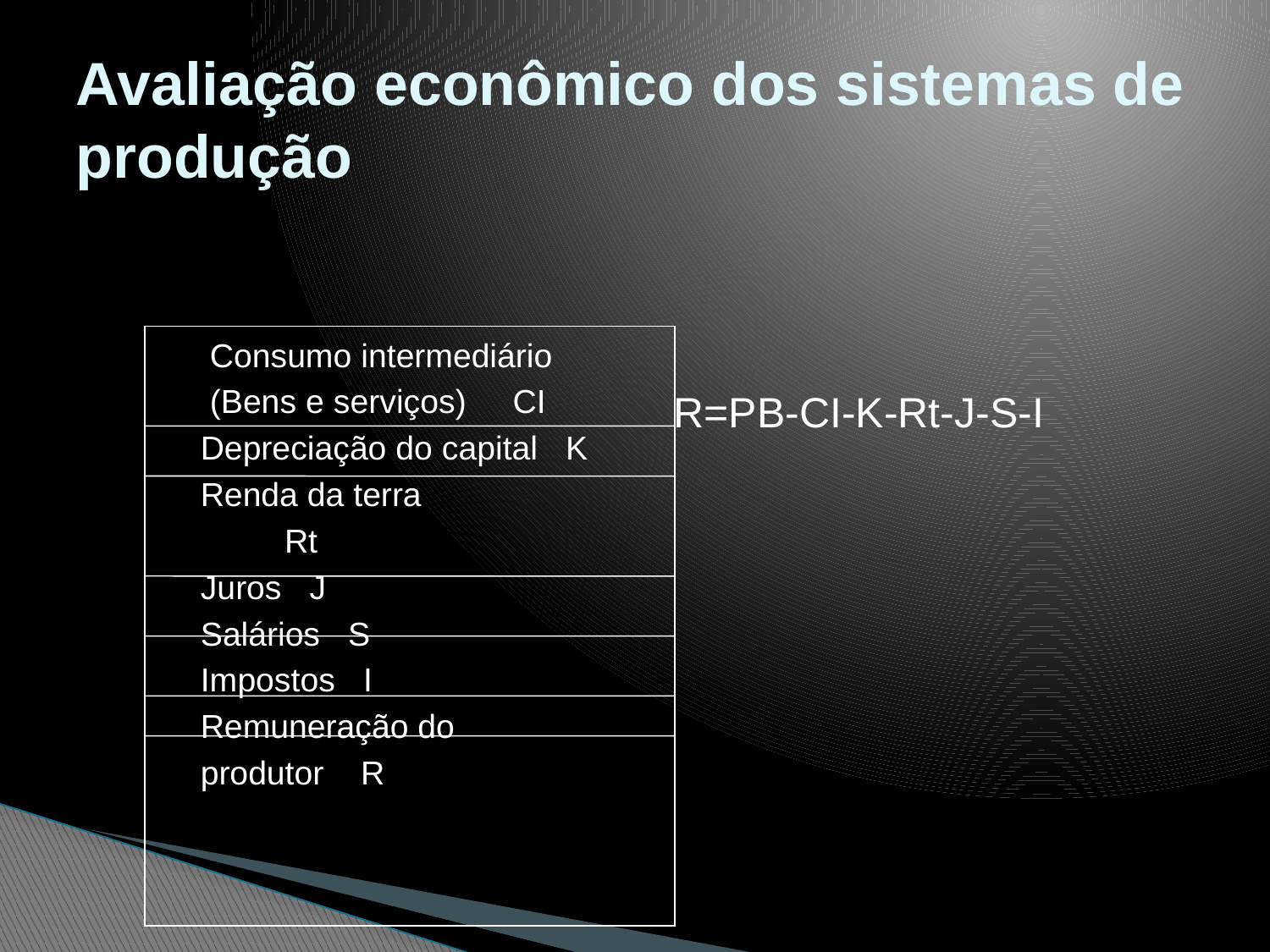

# Avaliação econômico dos sistemas de produção

R=PB-CI-K-Rt-J-S-I

      Consumo intermediário
      (Bens e serviços)     CI
     Depreciação do capital   K
     Renda da terra
              Rt
     Juros   J
     Salários   S
     Impostos   I
     Remuneração do
     produtor    R